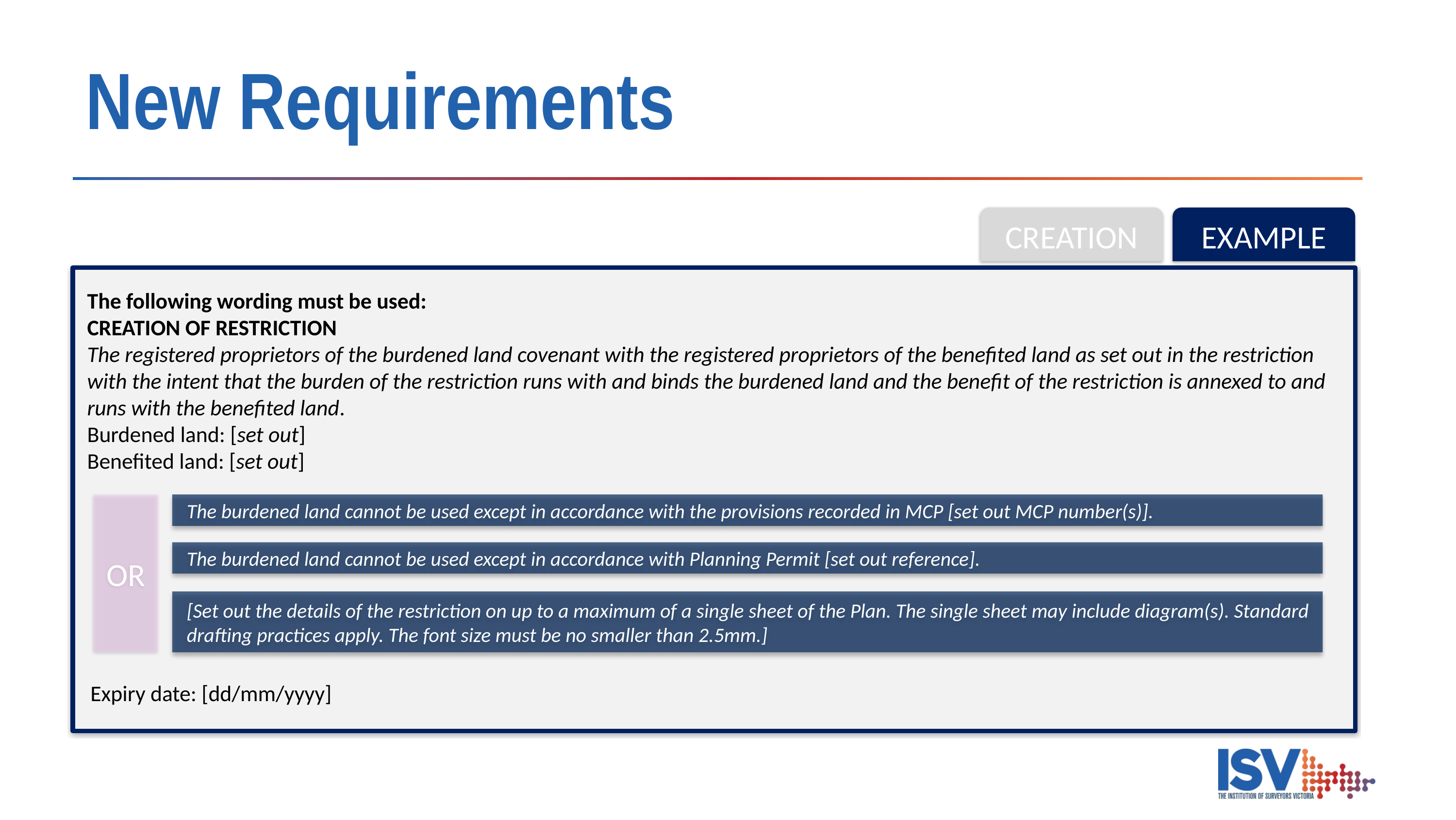

# New Requirements
CREATION
EXAMPLE

The following wording must be used:
CREATION OF RESTRICTION
The registered proprietors of the burdened land covenant with the registered proprietors of the benefited land as set out in the restriction with the intent that the burden of the restriction runs with and binds the burdened land and the benefit of the restriction is annexed to and runs with the benefited land.
Burdened land: [set out]
Benefited land: [set out]
OR
The burdened land cannot be used except in accordance with the provisions recorded in MCP [set out MCP number(s)].
The burdened land cannot be used except in accordance with Planning Permit [set out reference].
[Set out the details of the restriction on up to a maximum of a single sheet of the Plan. The single sheet may include diagram(s). Standard drafting practices apply. The font size must be no smaller than 2.5mm.]
Expiry date: [dd/mm/yyyy]